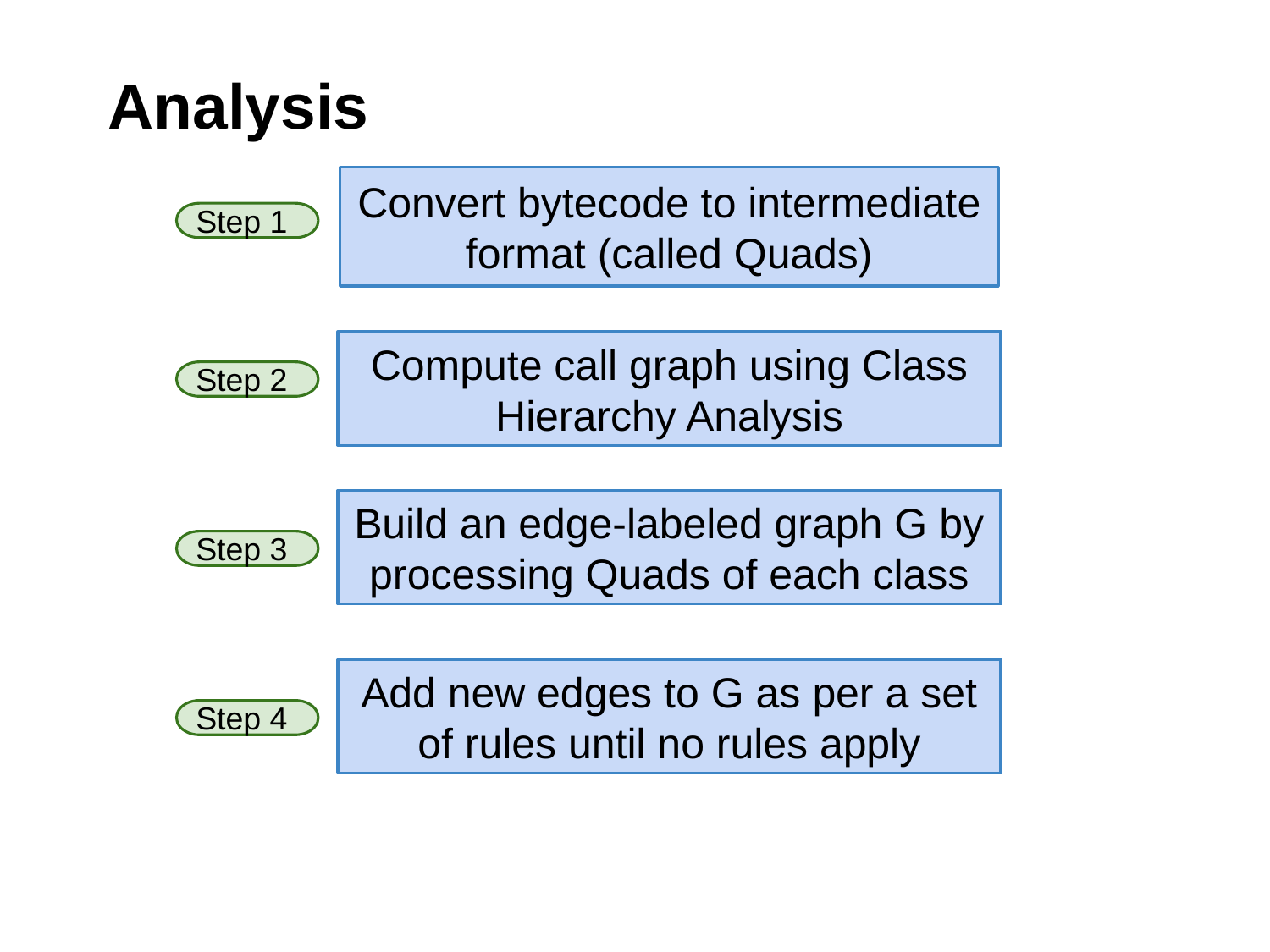

# Analysis
Convert bytecode to intermediate format (called Quads)
Step 1
Compute call graph using Class Hierarchy Analysis
Step 2
Build an edge-labeled graph G by processing Quads of each class
Step 3
Add new edges to G as per a set of rules until no rules apply
Step 4